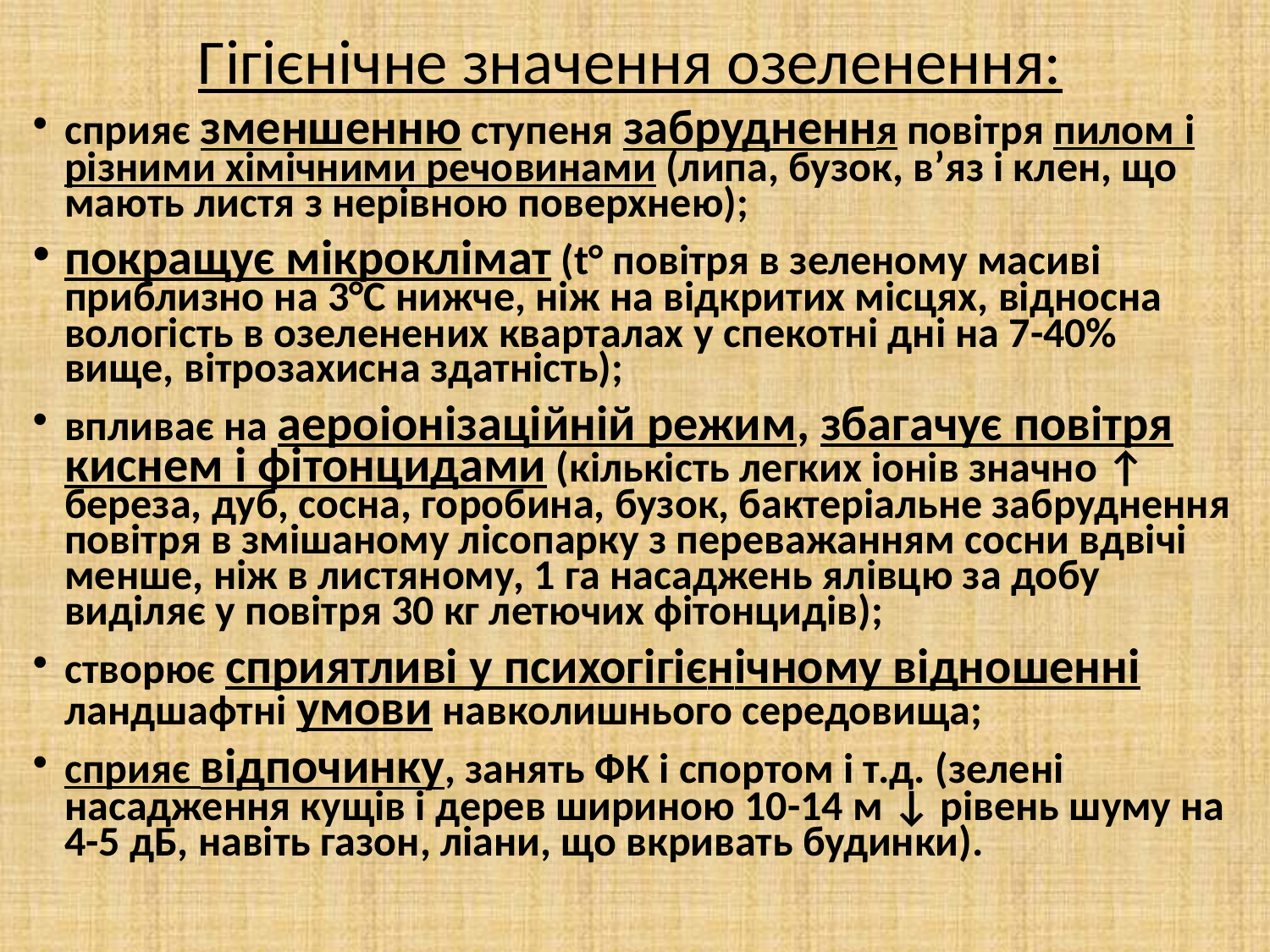

Гігієнічне значення озеленення:
сприяє зменшенню ступеня забруднення повітря пилом і різними хімічними речовинами (липа, бузок, в’яз і клен, що мають листя з нерівною поверхнею);
покращує мікроклімат (t° повітря в зеленому масиві приблизно на 3°С нижче, ніж на відкритих місцях, відносна вологість в озеленених кварталах у спекотні дні на 7-40% вище, вітрозахисна здатність);
впливає на аероіонізаційній режим, збагачує повітря киснем і фітонцидами (кількість легких іонів значно ↑ береза, дуб, сосна, горобина, бузок, бактеріальне забруднення повітря в змішаному лісопарку з переважанням сосни вдвічі менше, ніж в листяному, 1 га насаджень ялівцю за добу виділяє у повітря 30 кг летючих фітонцидів);
створює сприятливі у психогігієнічному відношенні ландшафтні умови навколишнього середовища;
сприяє відпочинку, занять ФК і спортом і т.д. (зелені насадження кущів і дерев шириною 10-14 м ↓ рівень шуму на 4-5 дБ, навіть газон, ліани, що вкривать будинки).